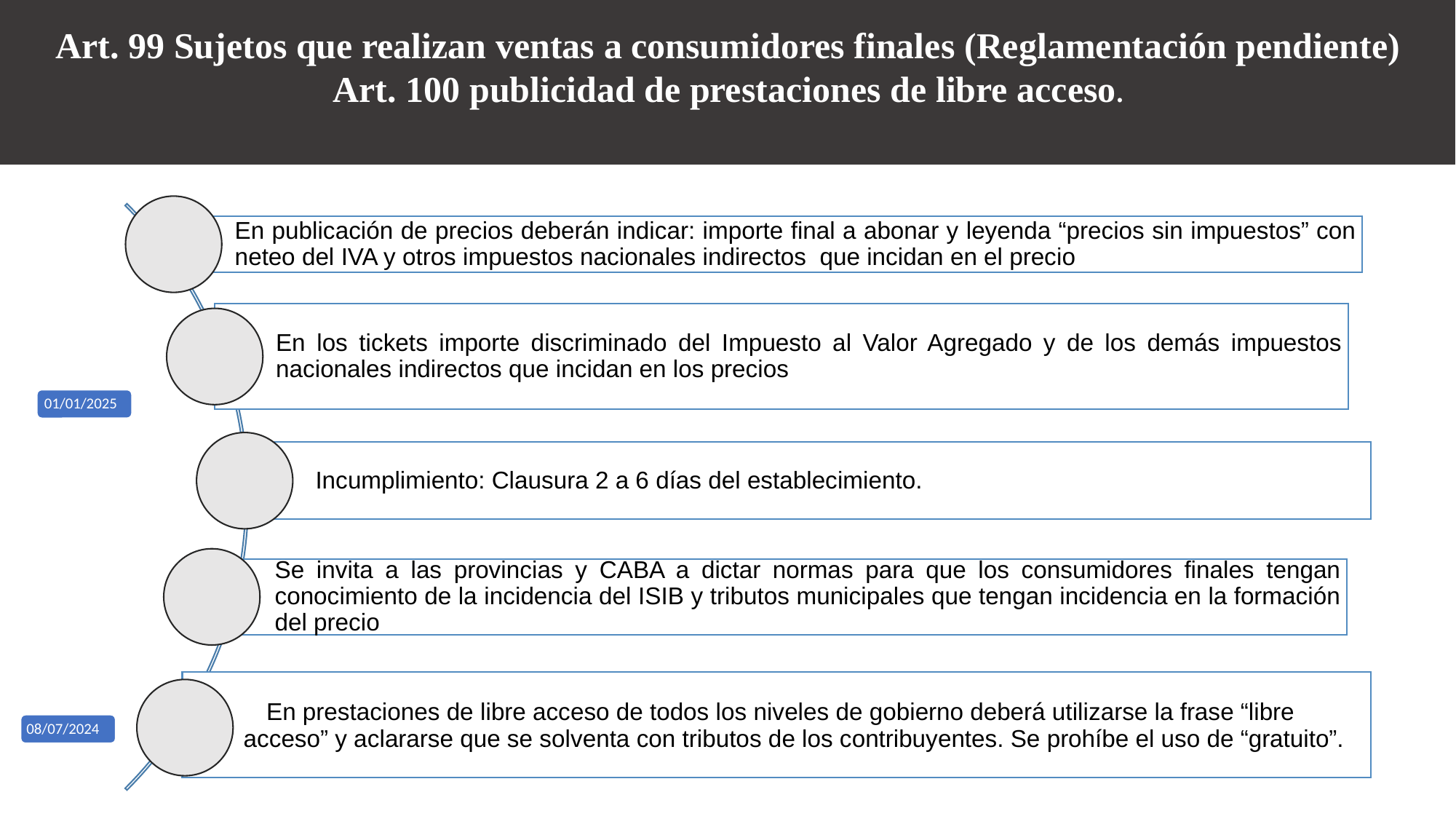

Art. 99 Sujetos que realizan ventas a consumidores finales (Reglamentación pendiente)
Art. 100 publicidad de prestaciones de libre acceso.

En publicación de precios deberán indicar: importe final a abonar y leyenda “precios sin impuestos” con neteo del IVA y otros impuestos nacionales indirectos  que incidan en el precio
En los tickets importe discriminado del Impuesto al Valor Agregado y de los demás impuestos nacionales indirectos que incidan en los precios
Incumplimiento: Clausura 2 a 6 días del establecimiento.
Se invita a las provincias y CABA a dictar normas para que los consumidores finales tengan conocimiento de la incidencia del ISIB y tributos municipales que tengan incidencia en la formación del precio
   En prestaciones de libre acceso de todos los niveles de gobierno deberá utilizarse la frase “libre acceso” y aclararse que se solventa con tributos de los contribuyentes. Se prohíbe el uso de “gratuito”.
01/01/2025

08/07/2024